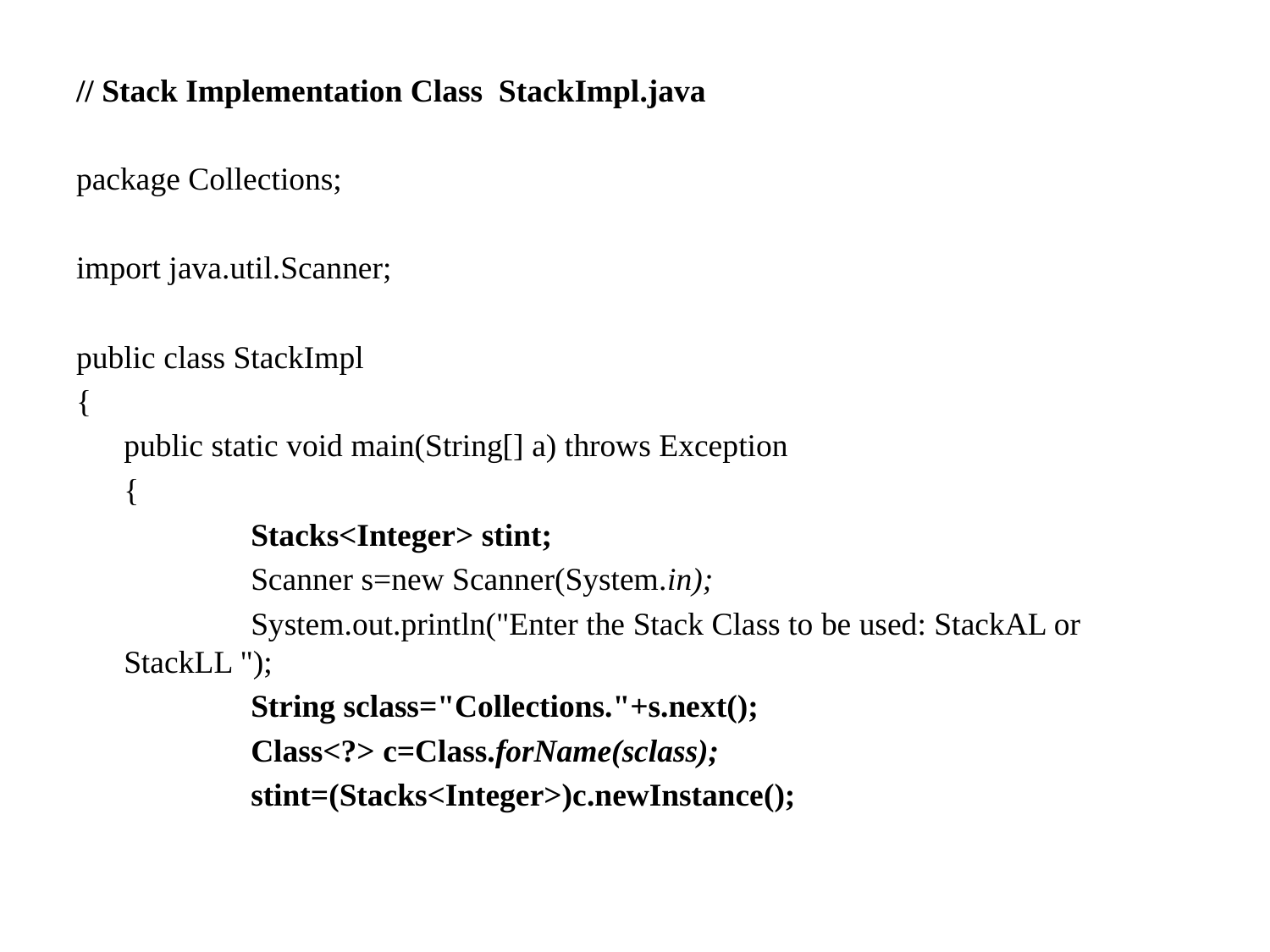

// Stack Implementation Class  StackImpl.java

package Collections;

import java.util.Scanner;

public class StackImpl
{
	public static void main(String[] a) throws Exception
	{
		Stacks<Integer> stint;
		Scanner s=new Scanner(System.in);
		System.out.println("Enter the Stack Class to be used: StackAL or StackLL ");
		String sclass="Collections."+s.next();
		Class<?> c=Class.forName(sclass);
		stint=(Stacks<Integer>)c.newInstance();